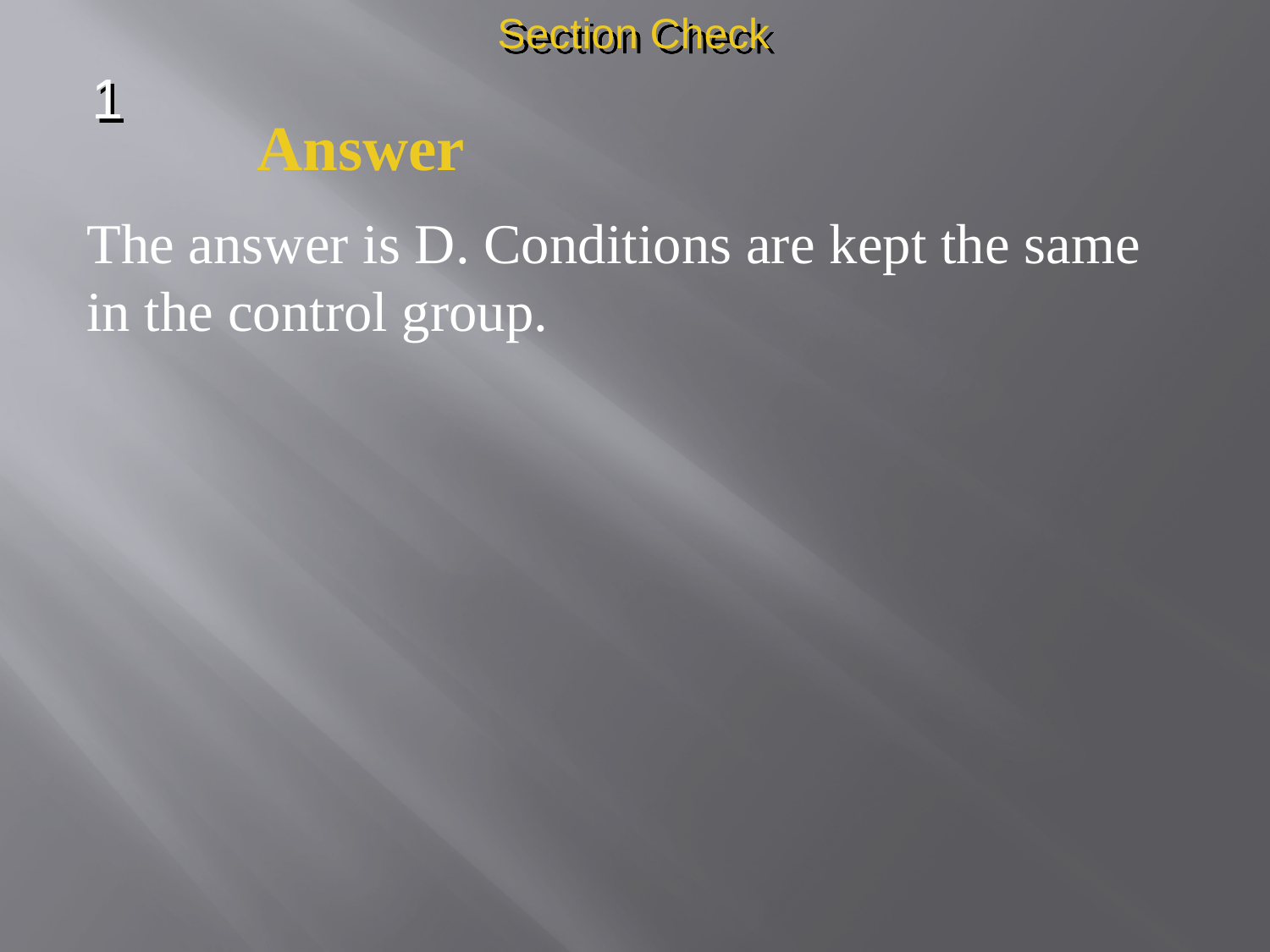

Section Check
1
Answer
The answer is D. Conditions are kept the same
in the control group.